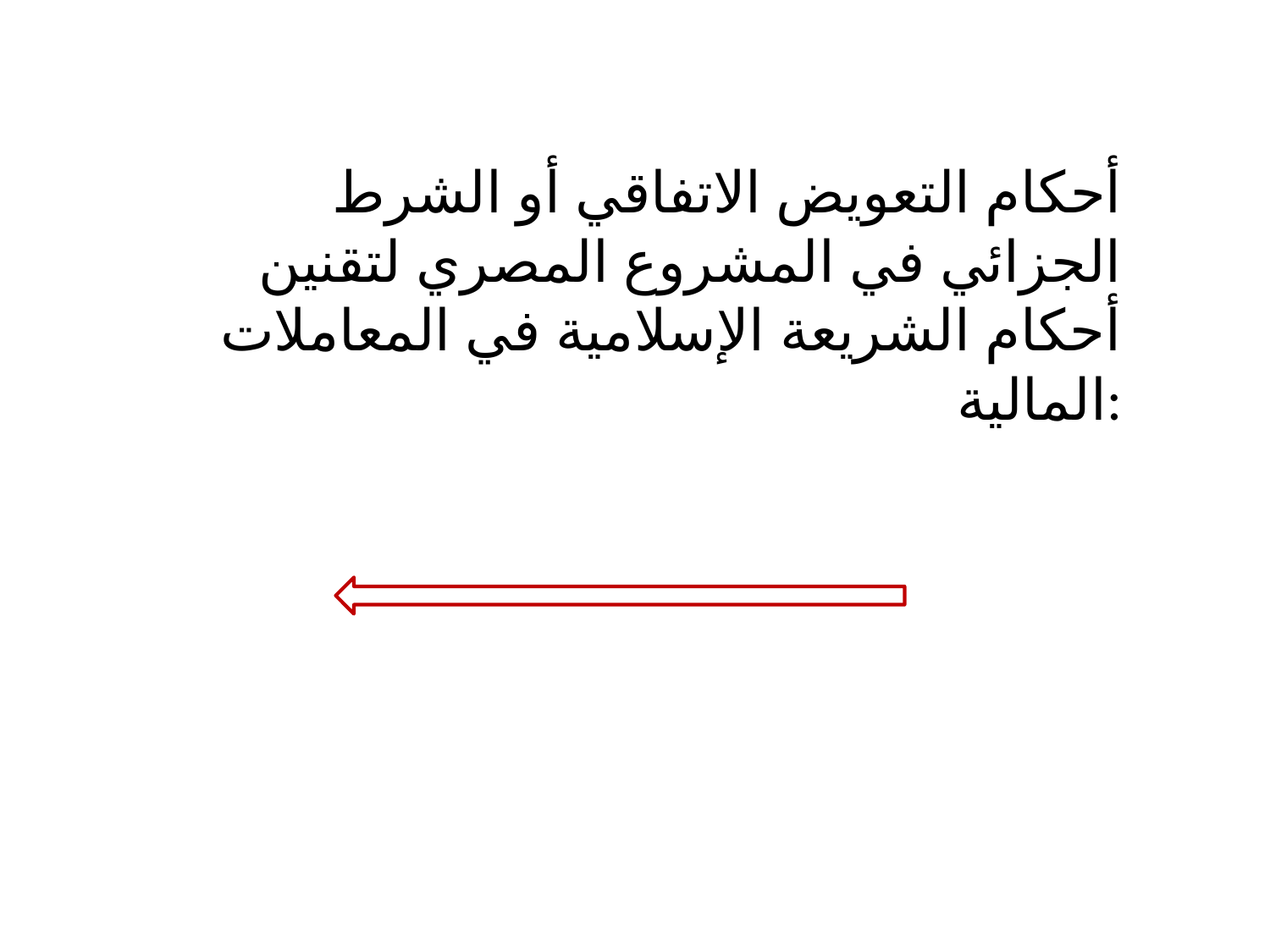

# أحكام التعويض الاتفاقي أو الشرط الجزائي في المشروع المصري لتقنين أحكام الشريعة الإسلامية في المعاملات المالية: